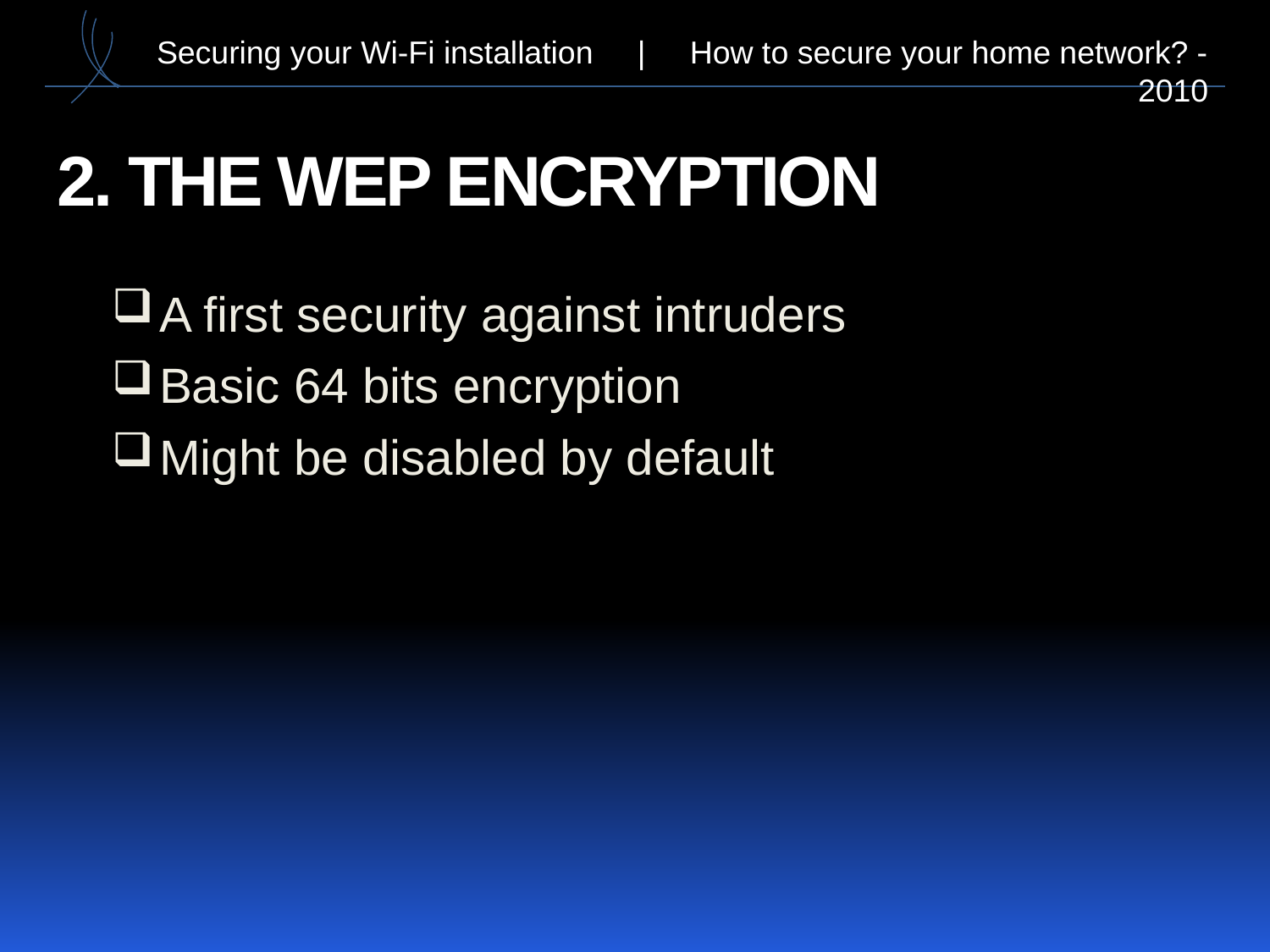

Securing your Wi-Fi installation     |     How to secure your home network? - 2010
# 2. The WEP encryption
A first security against intruders
Basic 64 bits encryption
Might be disabled by default